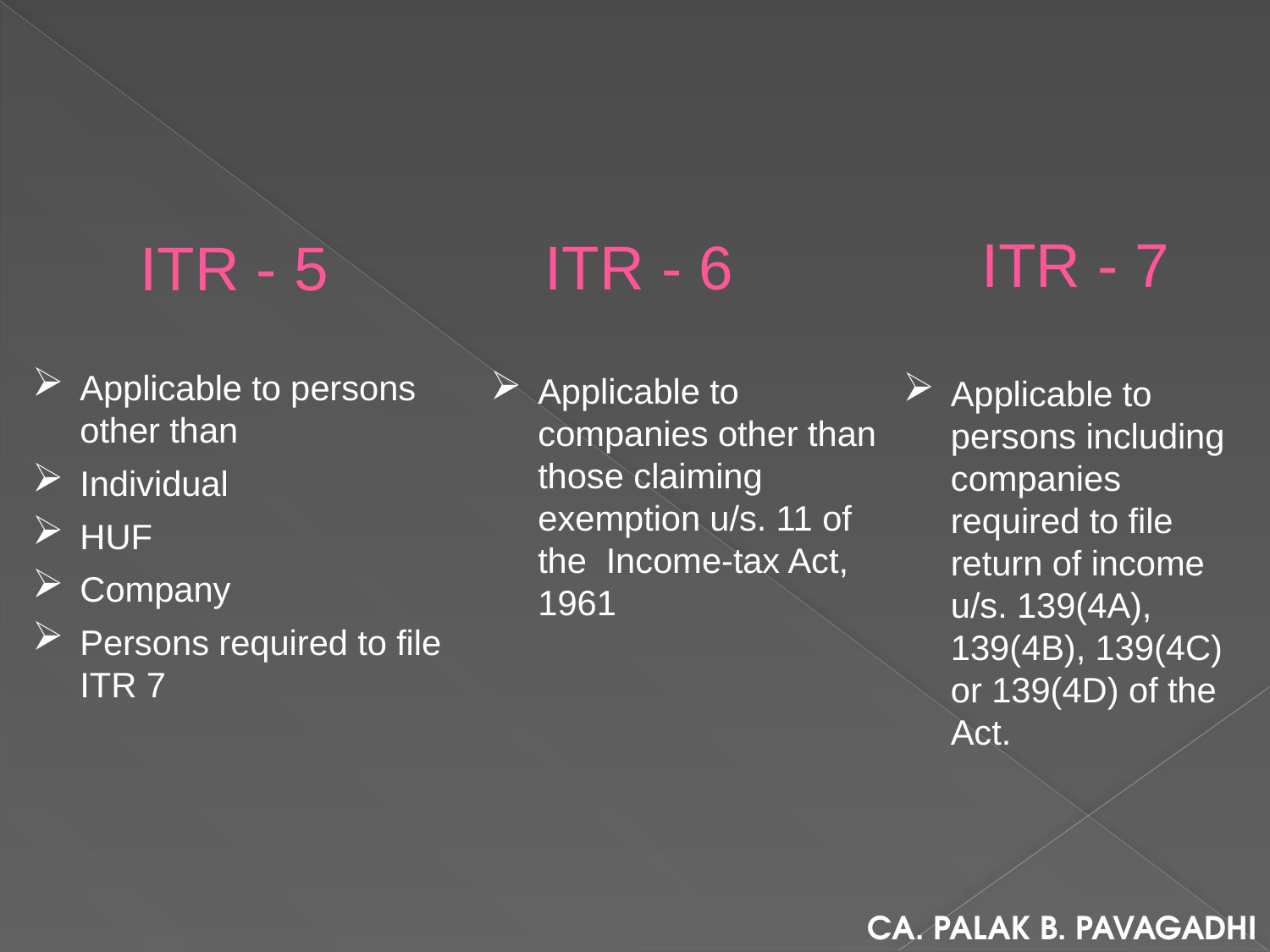

ITR - 7
ITR - 6
ITR - 5

Applicable to persons other than
Individual
HUF
Company
Persons required to file ITR 7

Applicable to companies other than those claiming exemption u/s. 11 of the  Income-tax Act, 1961

Applicable to persons including companies required to file return of income  u/s. 139(4A), 139(4B), 139(4C) or 139(4D) of the Act.
CA. PALAK B. PAVAGADHI